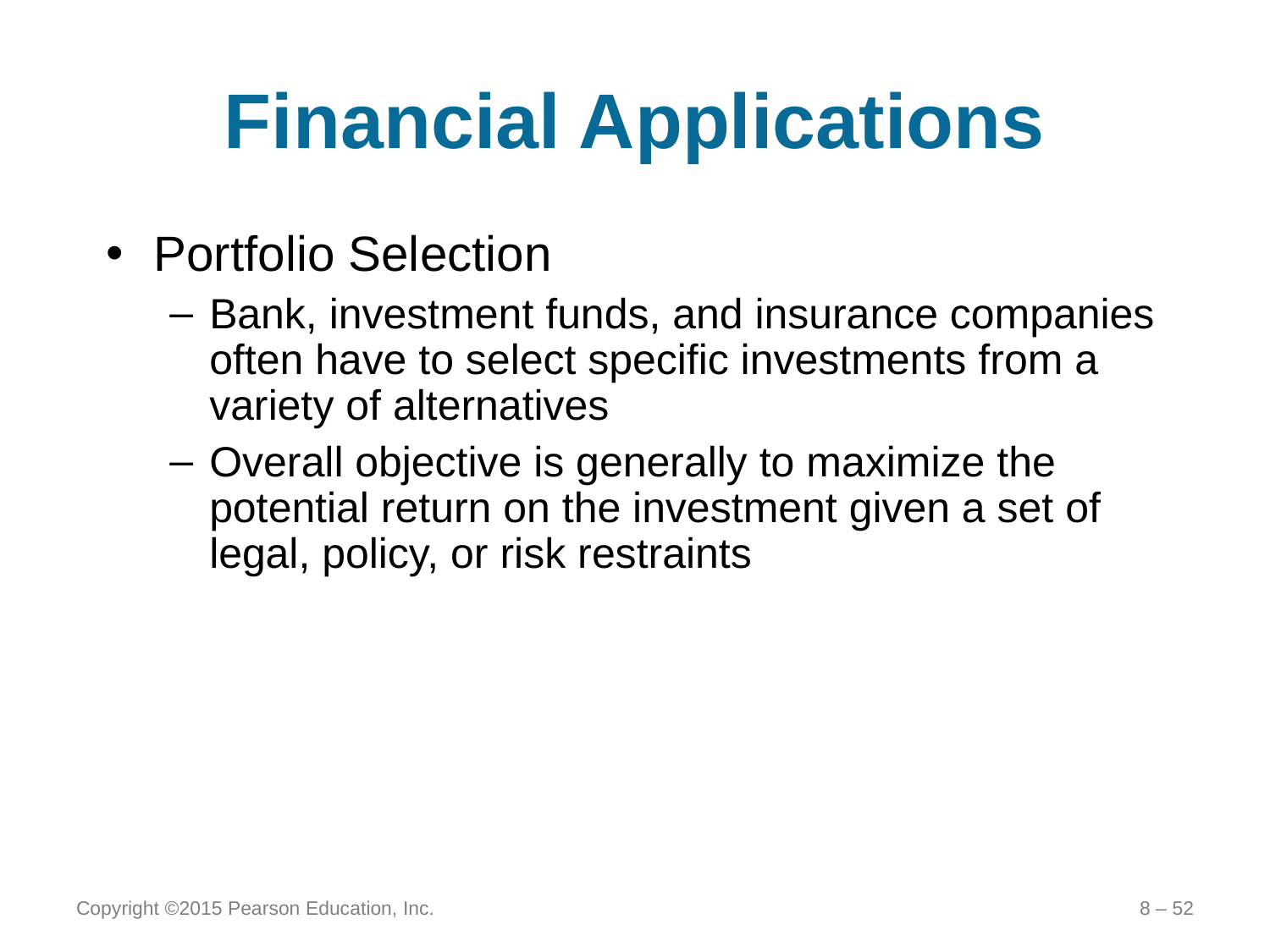

# Financial Applications
Portfolio Selection
Bank, investment funds, and insurance companies often have to select specific investments from a variety of alternatives
Overall objective is generally to maximize the potential return on the investment given a set of legal, policy, or risk restraints
Copyright ©2015 Pearson Education, Inc.
8 – 52